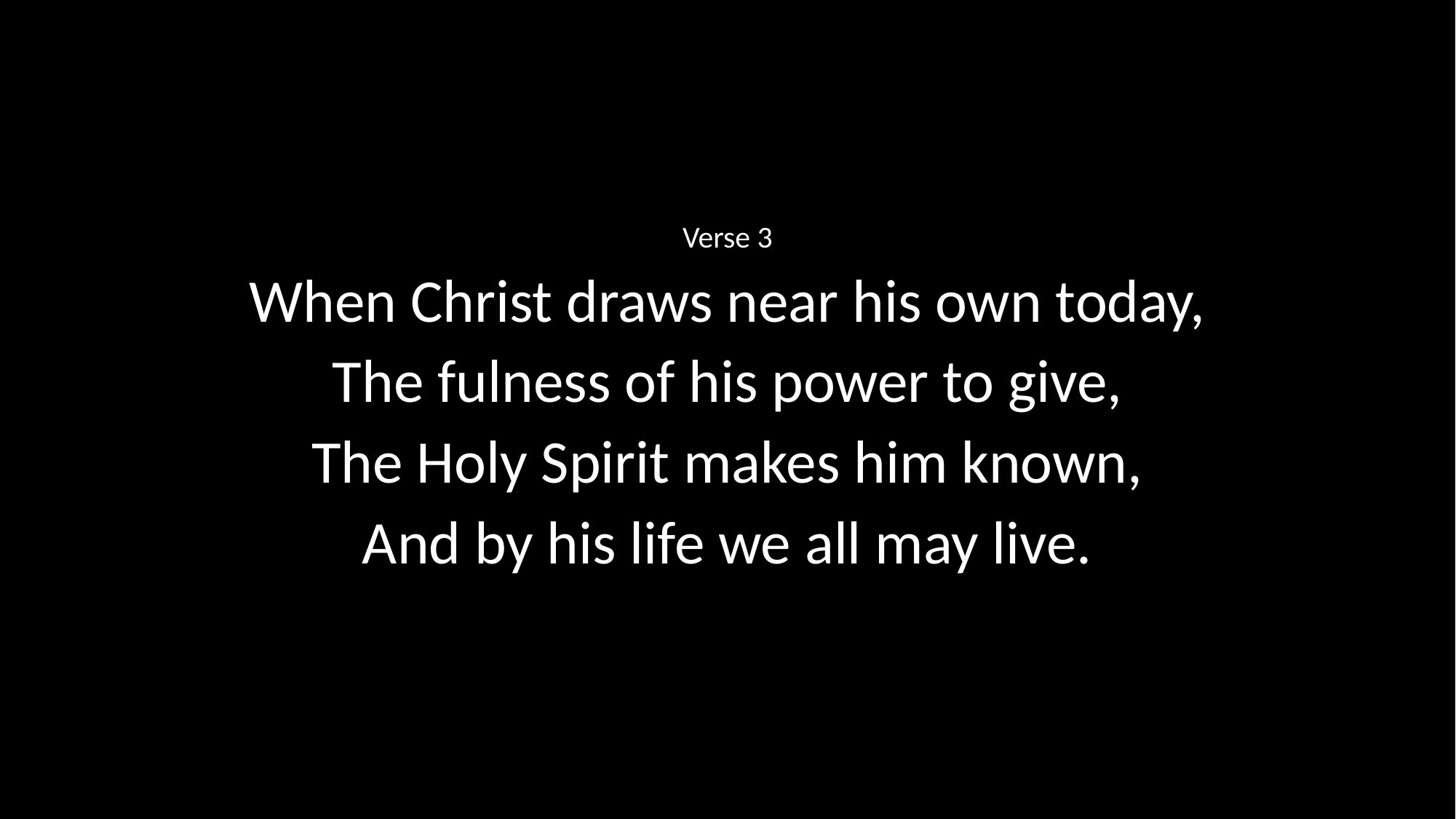

Verse 3
When Christ draws near his own today,
The fulness of his power to give,
The Holy Spirit makes him known,
And by his life we all may live.